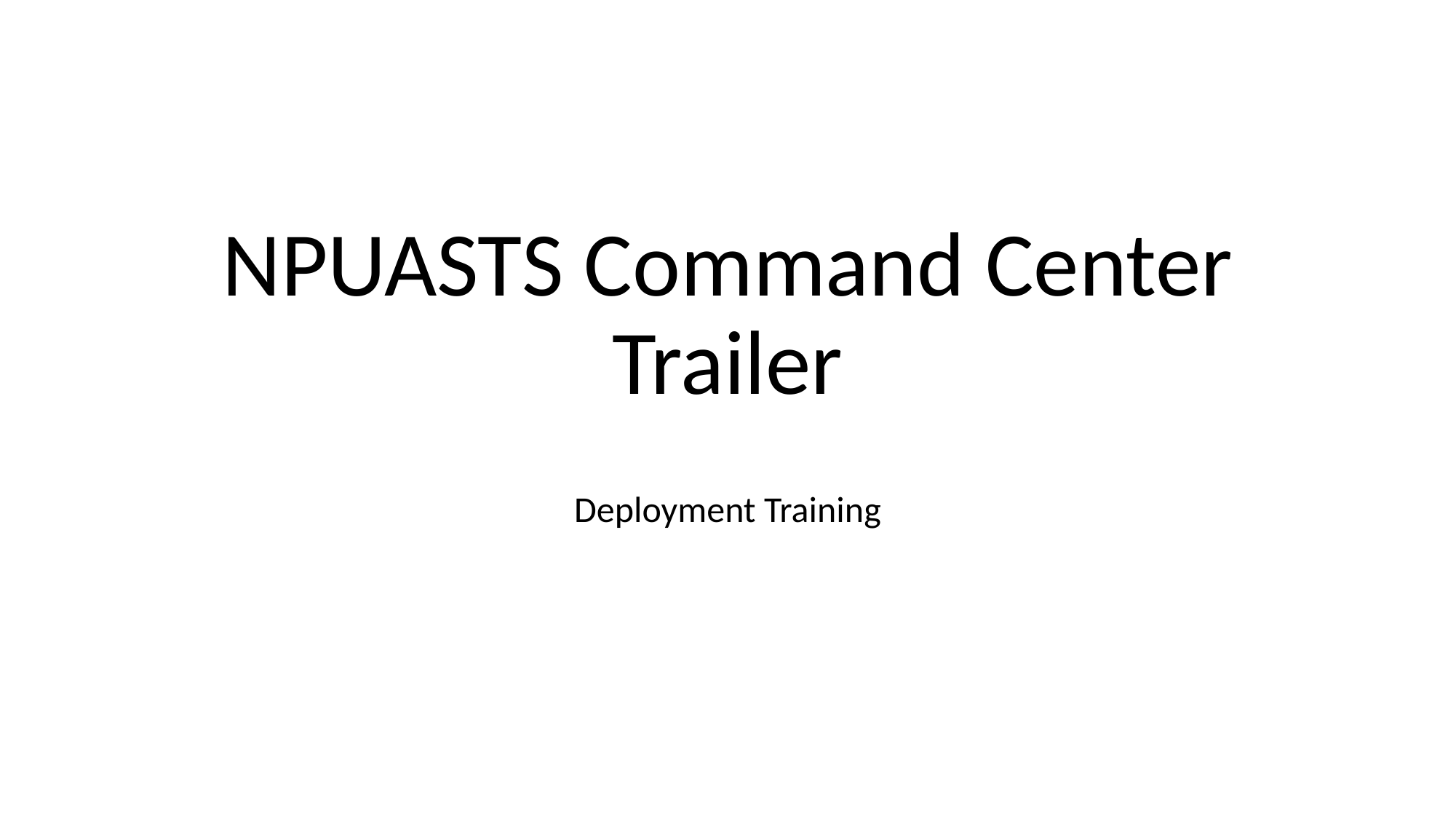

# NPUASTS Command Center Trailer
Deployment Training